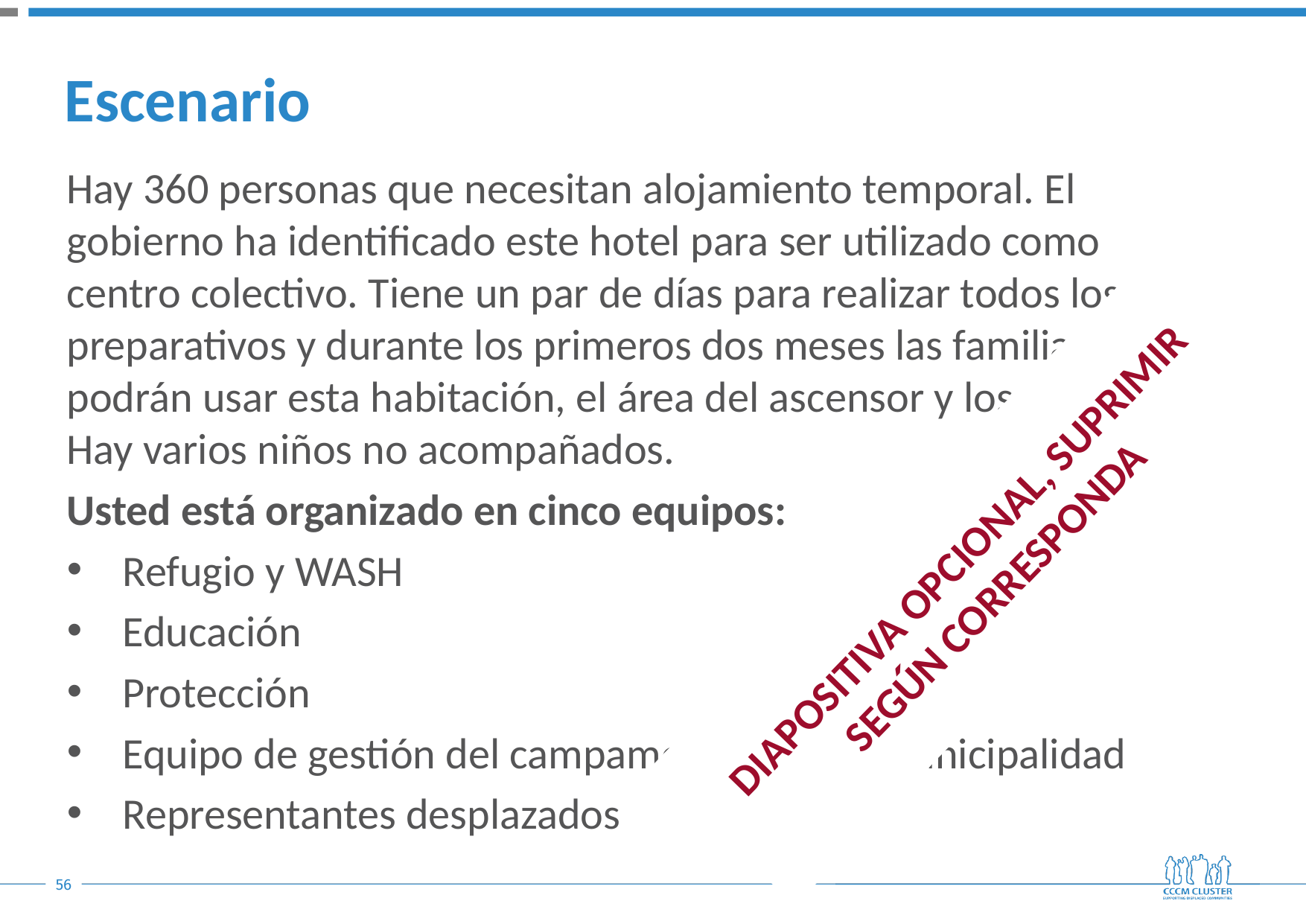

# Escenario
Hay 360 personas que necesitan alojamiento temporal. El gobierno ha identificado este hotel para ser utilizado como centro colectivo. Tiene un par de días para realizar todos los preparativos y durante los primeros dos meses las familias solo podrán usar esta habitación, el área del ascensor y los baños. Hay varios niños no acompañados.
Usted está organizado en cinco equipos:
Refugio y WASH
Educación
Protección
Equipo de gestión del campamento (líder), municipalidad
Representantes desplazados
DIAPOSITIVA OPCIONAL, SUPRIMIR SEGÚN CORRESPONDA